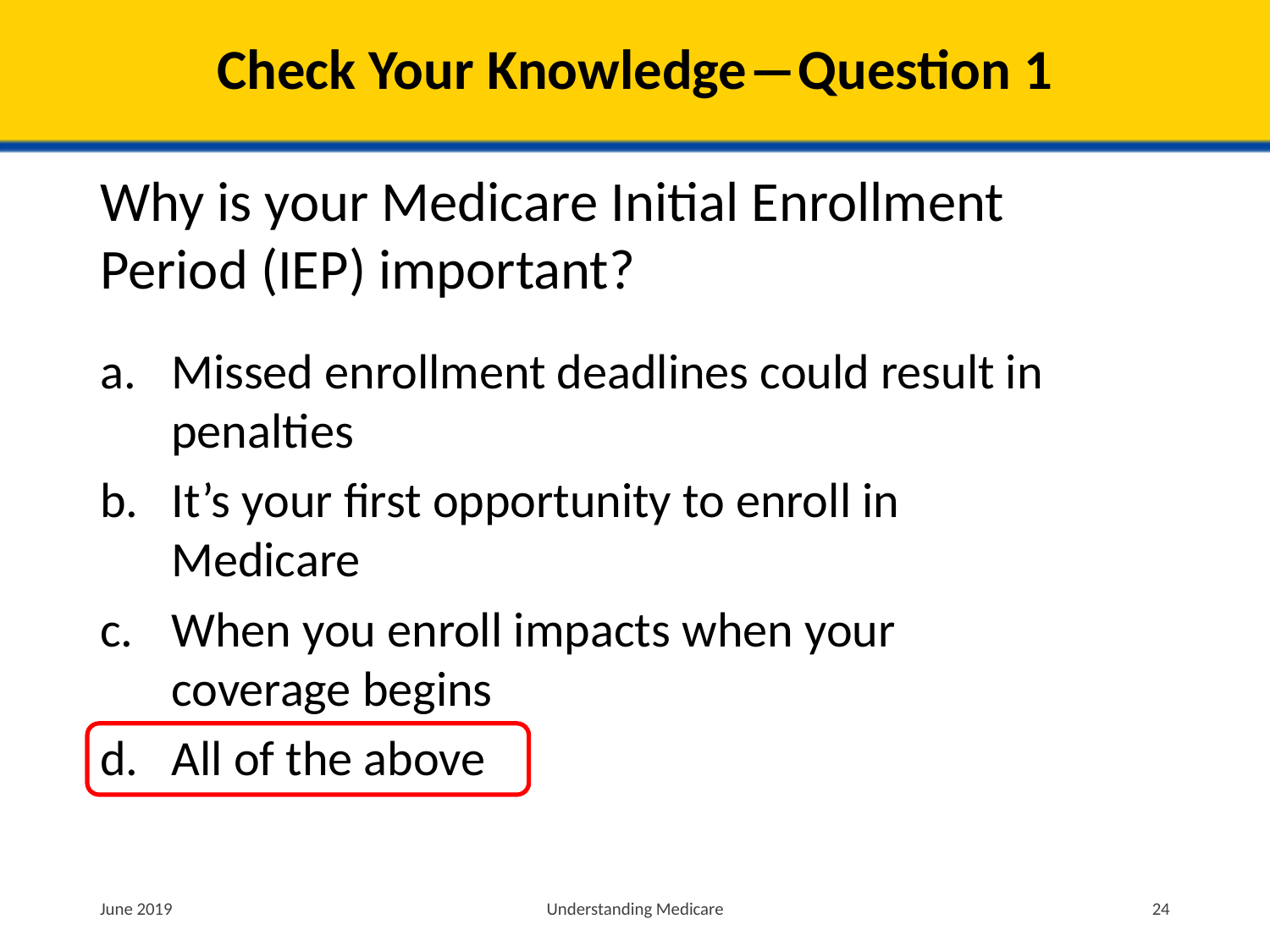

# Check Your Knowledge―Question 1
Why is your Medicare Initial Enrollment Period (IEP) important?

Missed enrollment deadlines could result in penalties
It’s your first opportunity to enroll in Medicare
When you enroll impacts when your coverage begins
All of the above

June 2019
Understanding Medicare
24